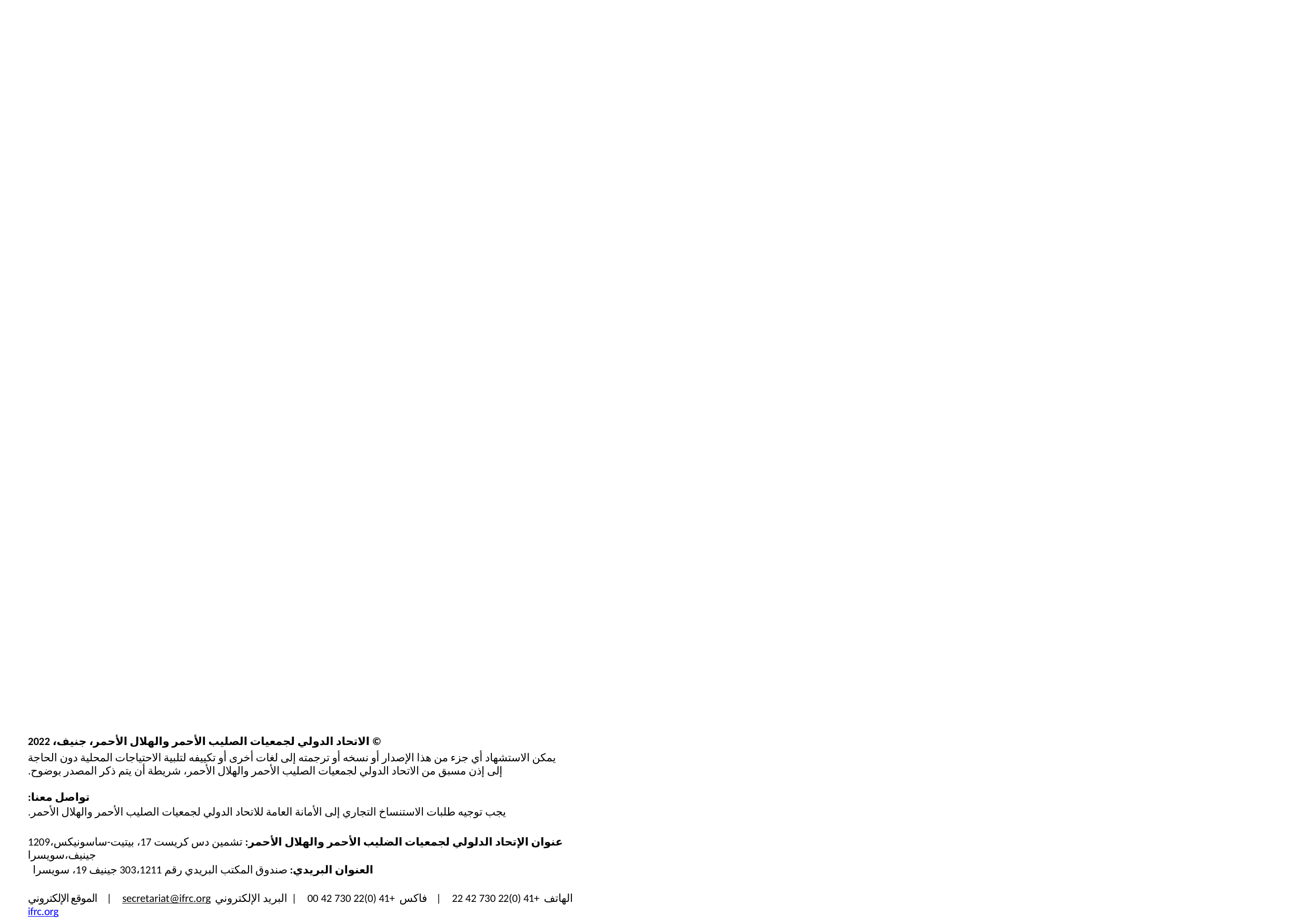

© الاتحاد الدولي لجمعيات الصليب الأحمر والهلال الأحمر، جنيف، 2022
يمكن الاستشهاد أي جزء من هذا الإصدار أو نسخه أو ترجمته إلى لغات أخرى أو تكييفه لتلبية الاحتياجات المحلية دون الحاجة إلى إذن مسبق من الاتحاد الدولي لجمعيات الصليب الأحمر والهلال الأحمر، شريطة أن يتم ذكر المصدر بوضوح.

تواصل معنا:
يجب توجيه طلبات الاستنساخ التجاري إلى الأمانة العامة للاتحاد الدولي لجمعيات الصليب الأحمر والهلال الأحمر.

عنوان الإتحاد الدلولي لجمعيات الضليب الأحمر والهلال الأحمر: تشمين دس كريست 17، بيتيت-ساسونيكس،1209 جينيف،سويسرا
العنوان البريدي: صندوق المكتب البريدي رقم 303،1211 جينيف 19، سويسرا

الهاتف +41 (0)22 730 42 22  |  فاكس +41 (0)22 730 42 00  | البريد الإلكتروني secretariat@ifrc.org  |  الموقع الإلكتروني ifrc.org